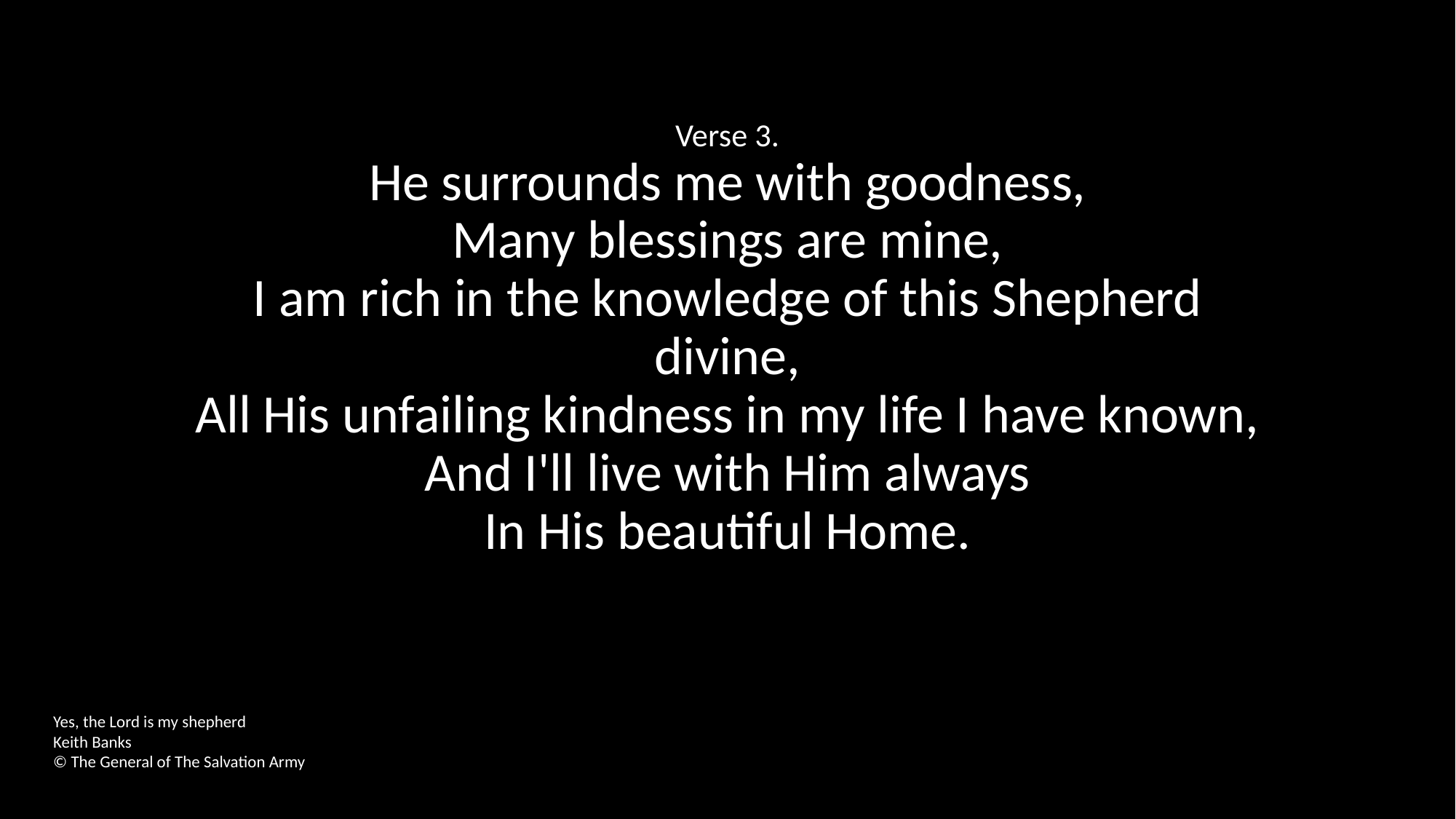

Verse 3.
He surrounds me with goodness,
Many blessings are mine,
I am rich in the knowledge of this Shepherd divine,
All His unfailing kindness in my life I have known,
And I'll live with Him always
In His beautiful Home.
Yes, the Lord is my shepherd
Keith Banks
© The General of The Salvation Army